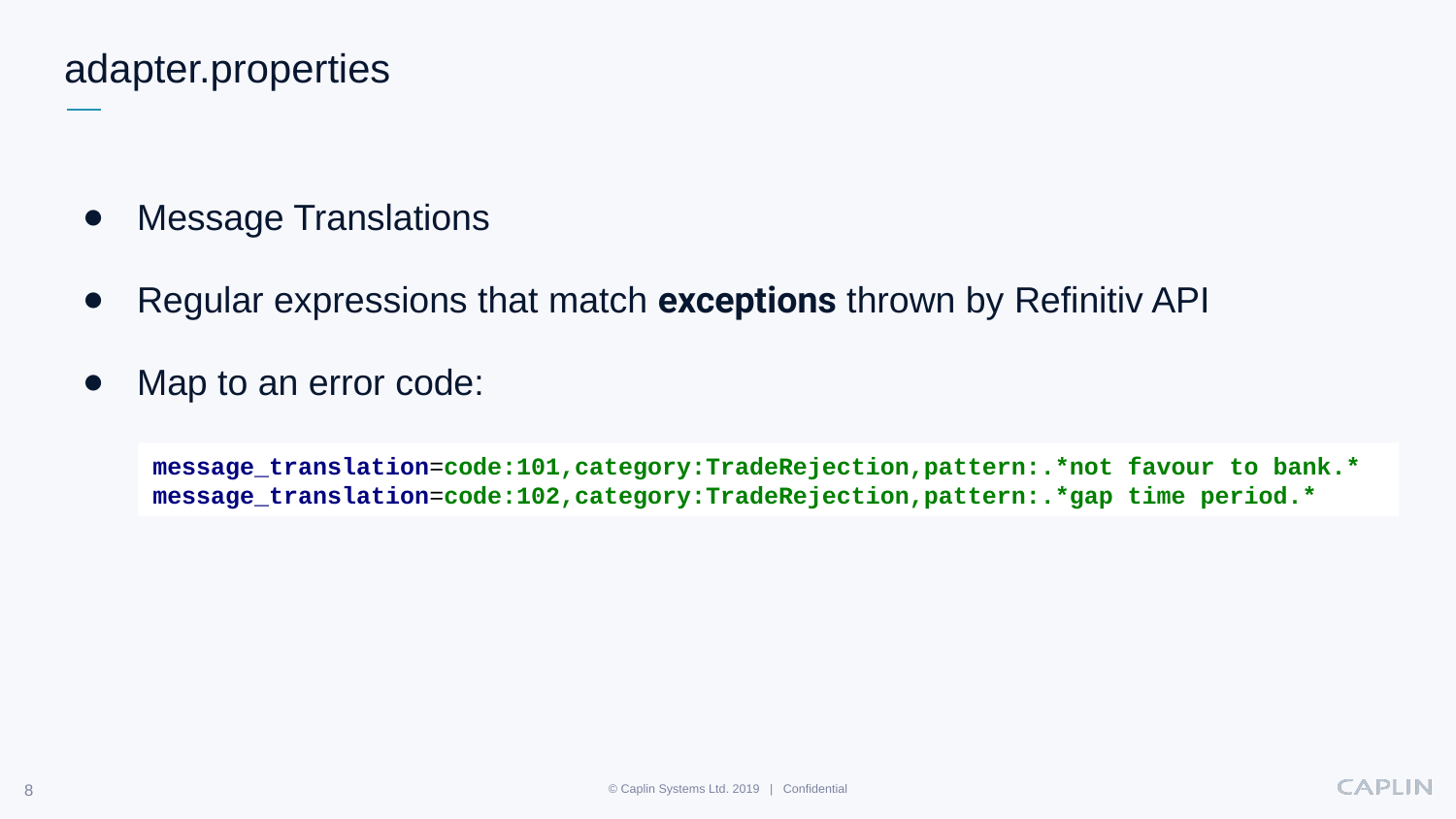

# adapter.properties
Message Translations
Regular expressions that match exceptions thrown by Refinitiv API
Map to an error code:
message_translation=code:101,category:TradeRejection,pattern:.*not favour to bank.*
message_translation=code:102,category:TradeRejection,pattern:.*gap time period.*